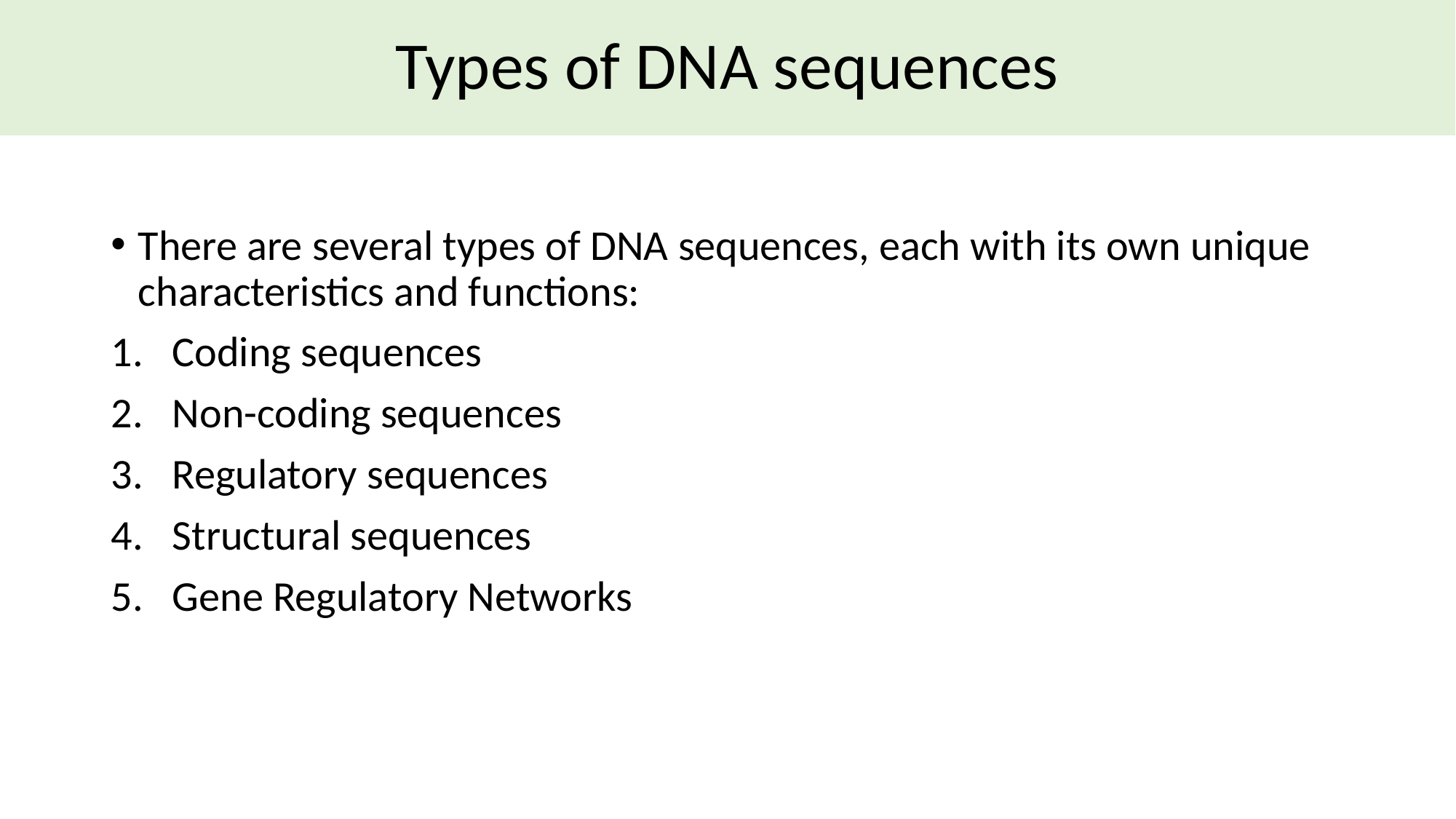

# Types of DNA sequences
There are several types of DNA sequences, each with its own unique characteristics and functions:
Coding sequences
Non-coding sequences
Regulatory sequences
Structural sequences
Gene Regulatory Networks